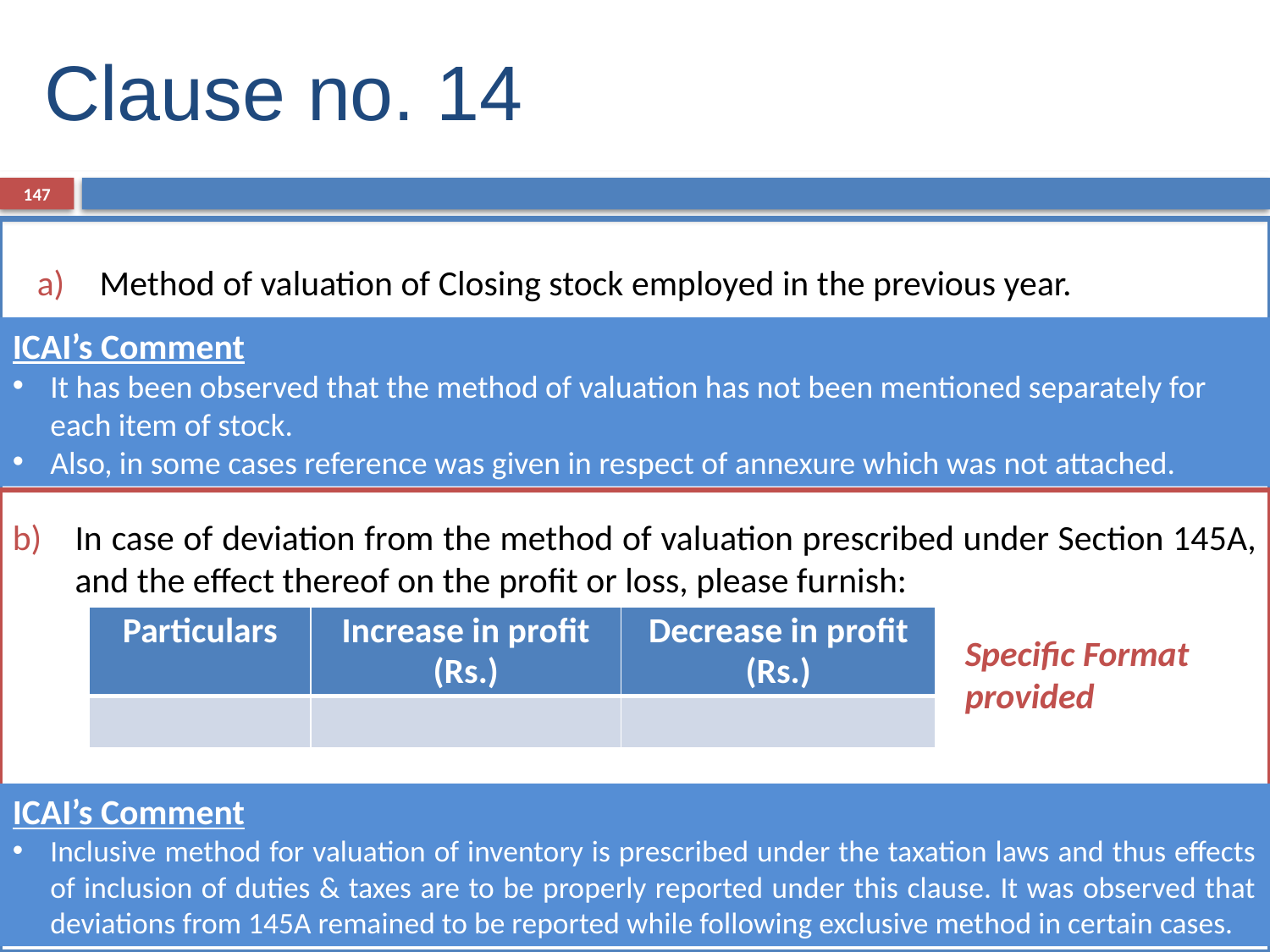

# Clause no. 14
147

Method of valuation of Closing stock employed in the previous year.

ICAI’s Comment
It has been observed that the method of valuation has not been mentioned separately for each item of stock.
Also, in some cases reference was given in respect of annexure which was not attached.

In case of deviation from the method of valuation prescribed under Section 145A, and the effect thereof on the profit or loss, please furnish:
| Particulars | Increase in profit (Rs.) | Decrease in profit (Rs.) |
| --- | --- | --- |
|  |  |  |
Specific Format provided
ICAI’s Comment
Inclusive method for valuation of inventory is prescribed under the taxation laws and thus effects of inclusion of duties & taxes are to be properly reported under this clause. It was observed that deviations from 145A remained to be reported while following exclusive method in certain cases.